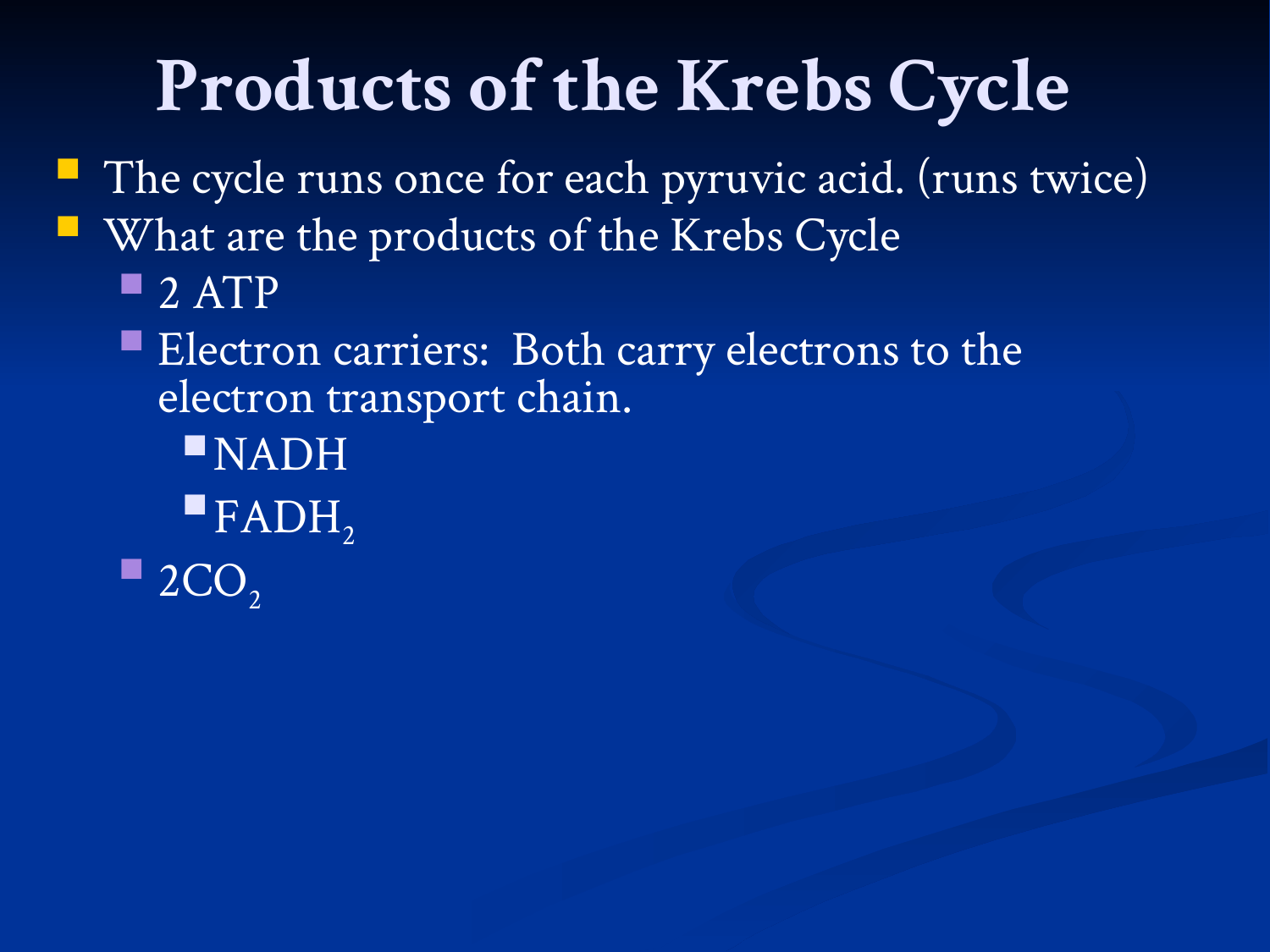

# Products of the Krebs Cycle
The cycle runs once for each pyruvic acid. (runs twice)
What are the products of the Krebs Cycle
2 ATP
Electron carriers:  Both carry electrons to the electron transport chain.
NADH
FADH2
2CO2